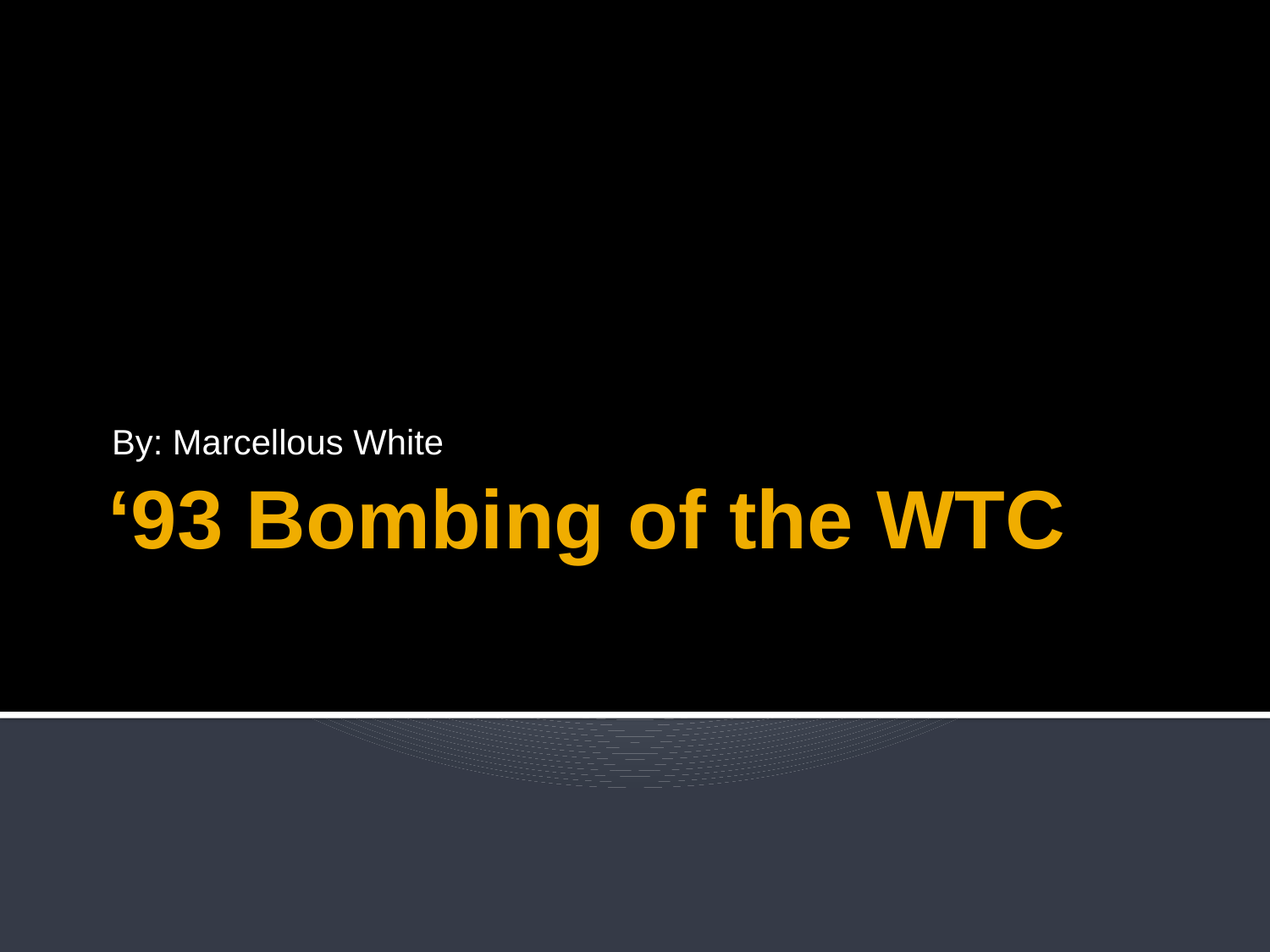

By: Marcellous White
# ‘93 Bombing of the WTC